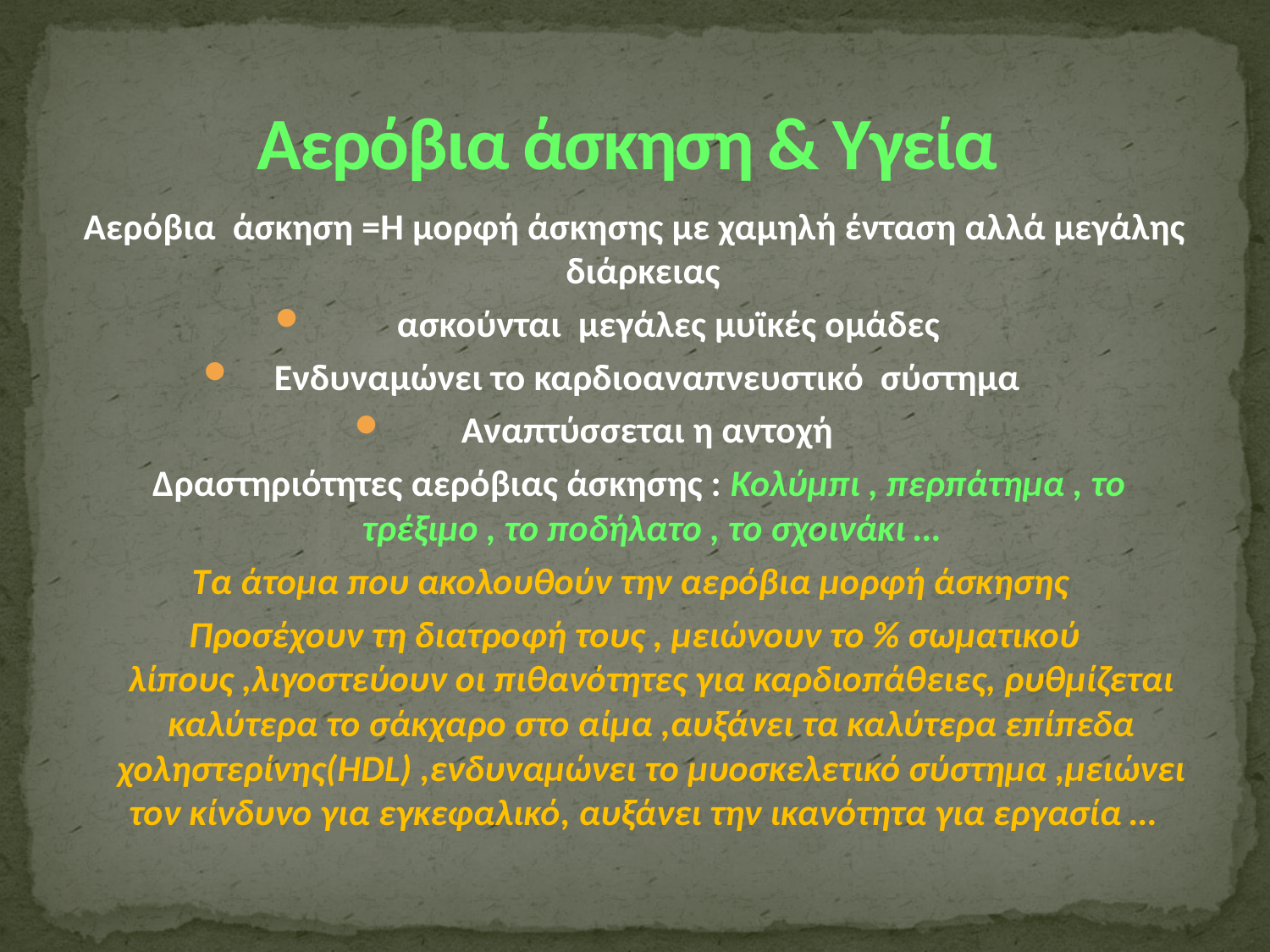

# Αερόβια άσκηση & Υγεία
Αερόβια  άσκηση =Η μορφή άσκησης με χαμηλή ένταση αλλά μεγάλης διάρκειας
    ασκούνται  μεγάλες μυϊκές ομάδες
Ενδυναμώνει το καρδιοαναπνευστικό  σύστημα
Αναπτύσσεται η αντοχή
 Δραστηριότητες αερόβιας άσκησης : Κολύμπι , περπάτημα , το τρέξιμο , το ποδήλατο , το σχοινάκι …
Τα άτομα που ακολουθούν την αερόβια μορφή άσκησης
Προσέχουν τη διατροφή τους , μειώνουν το % σωματικού λίπους ,λιγοστεύουν οι πιθανότητες για καρδιοπάθειες, ρυθμίζεται καλύτερα το σάκχαρο στο αίμα ,αυξάνει τα καλύτερα επίπεδα χοληστερίνης(HDL) ,ενδυναμώνει το μυοσκελετικό σύστημα ,μειώνει τον κίνδυνο για εγκεφαλικό, αυξάνει την ικανότητα για εργασία …